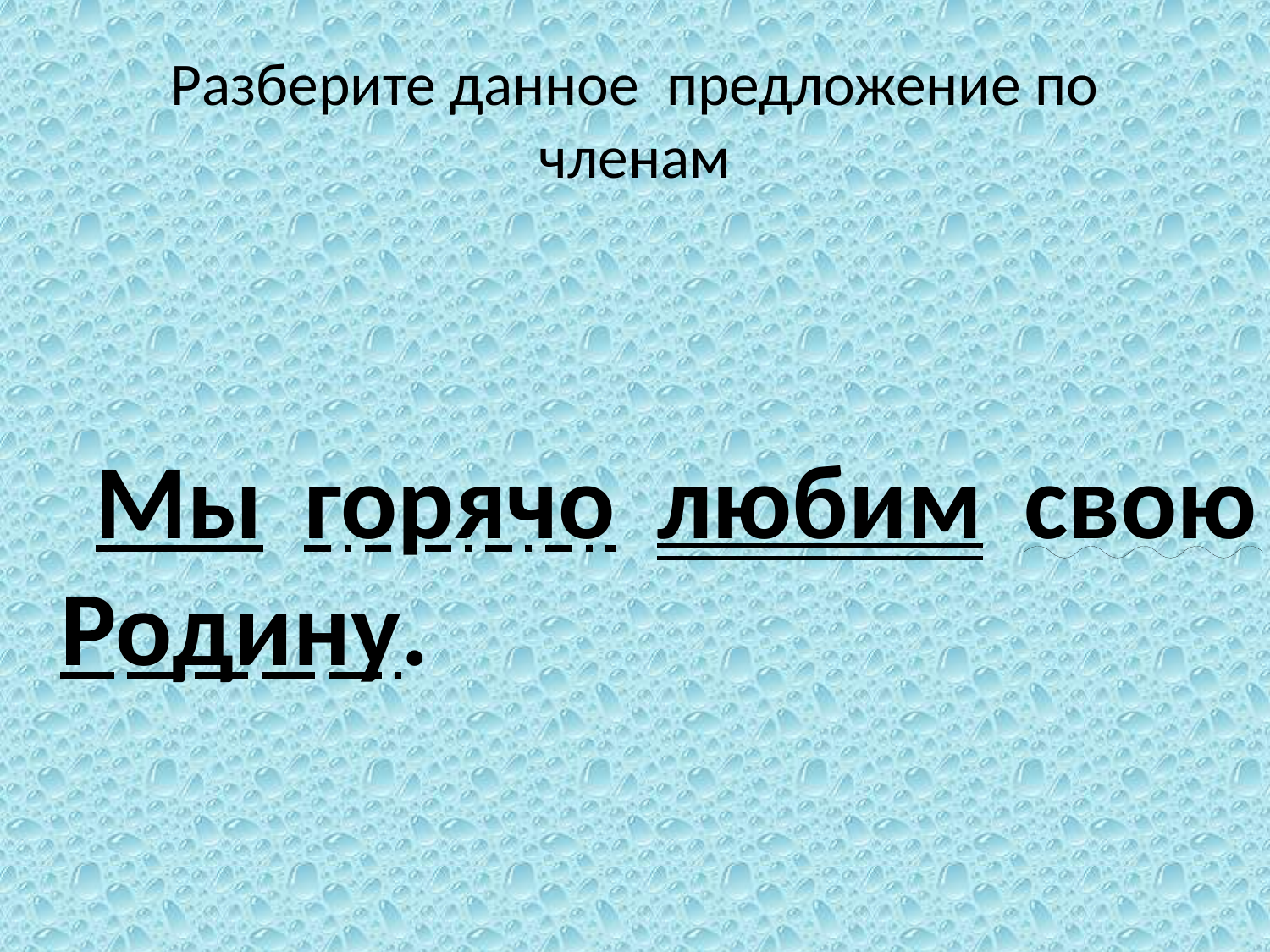

# Разберите данное  предложение по членам
  Мы горячо любим свою Родину.